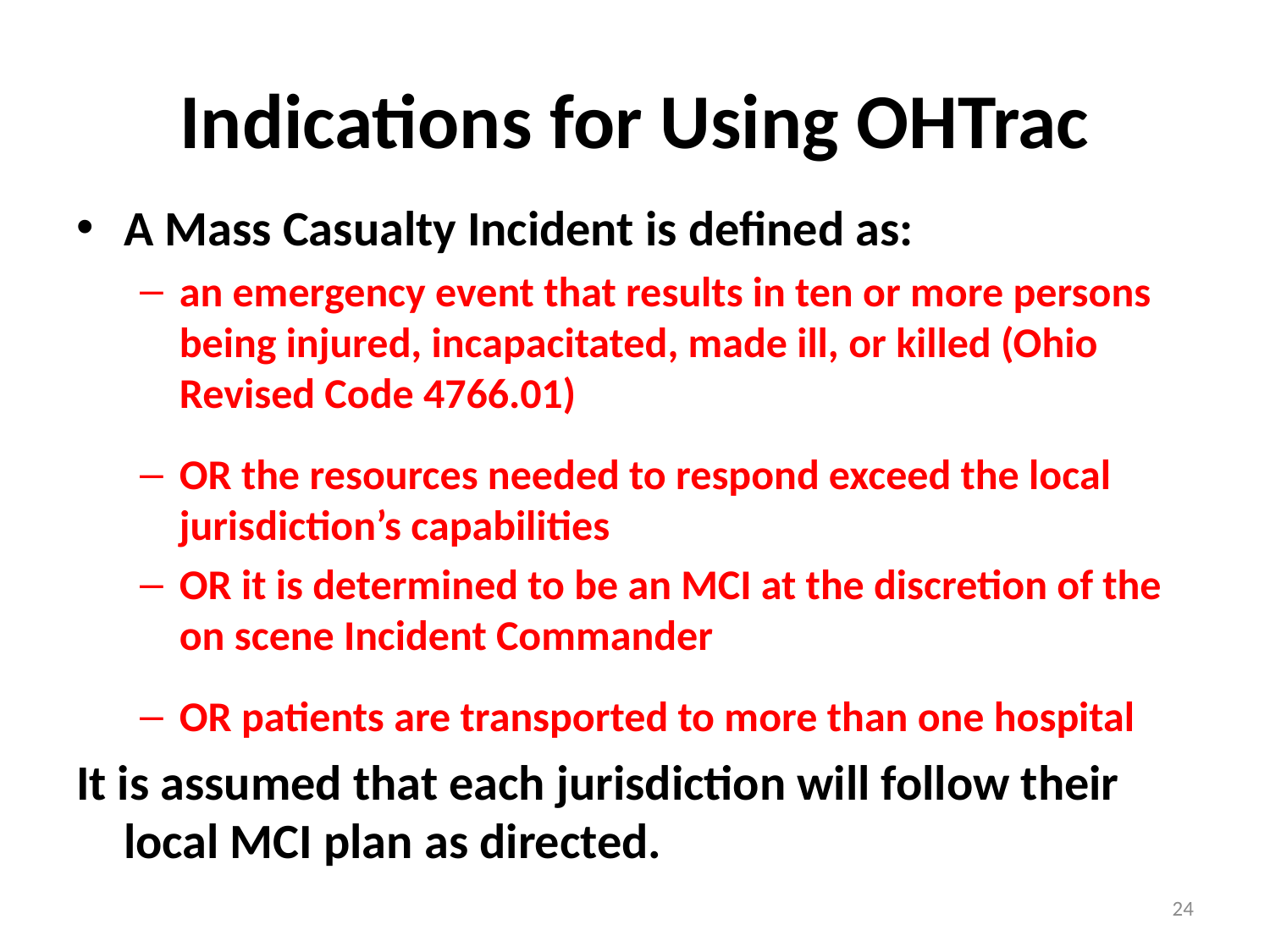

# Indications for Using OHTrac
A Mass Casualty Incident is defined as:
an emergency event that results in ten or more persons being injured, incapacitated, made ill, or killed (Ohio Revised Code 4766.01)

OR the resources needed to respond exceed the local jurisdiction’s capabilities
OR it is determined to be an MCI at the discretion of the on scene Incident Commander

OR patients are transported to more than one hospital
It is assumed that each jurisdiction will follow their local MCI plan as directed.
24